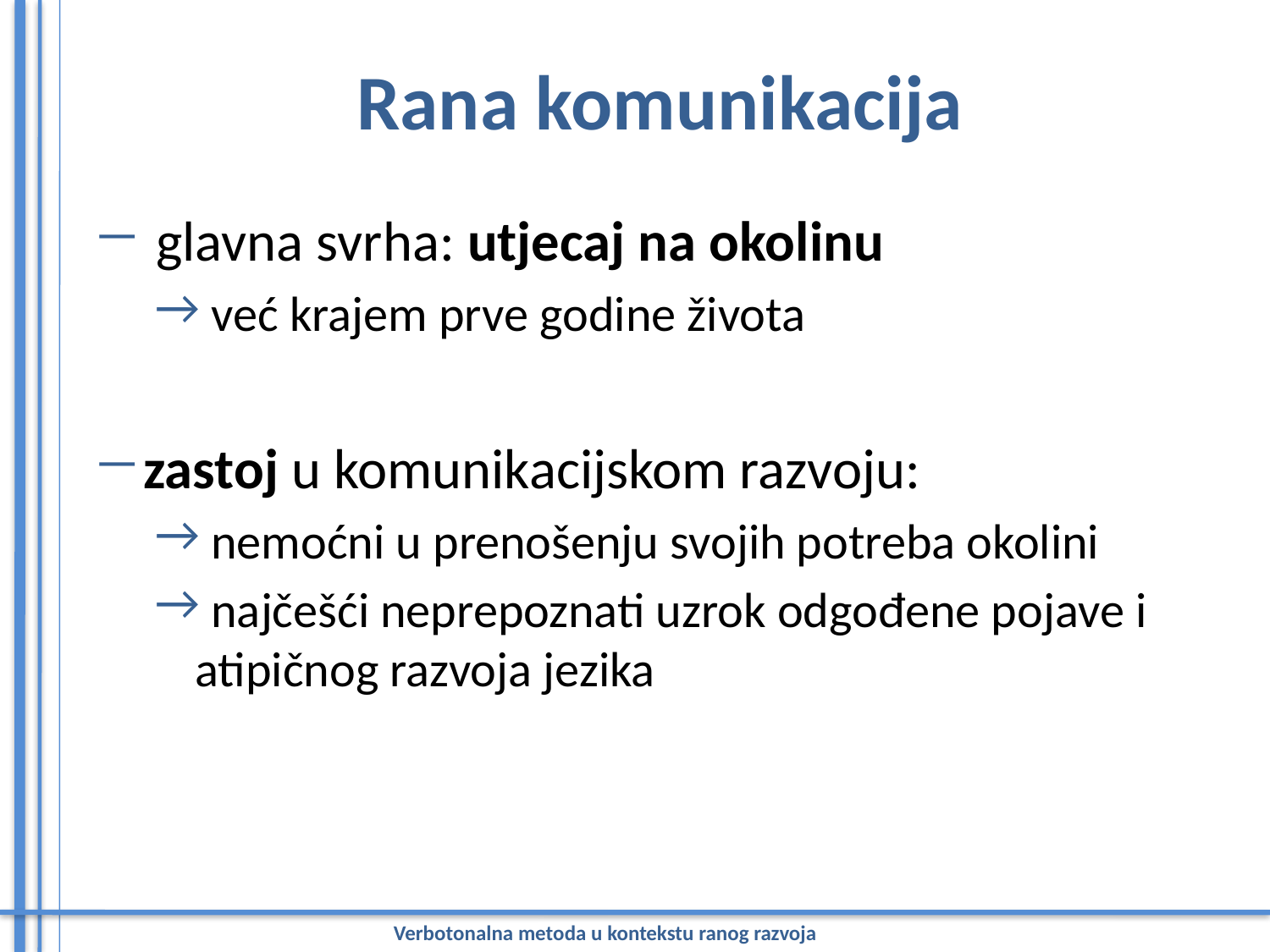

# Rana komunikacija
 glavna svrha: utjecaj na okolinu
 već krajem prve godine života

zastoj u komunikacijskom razvoju:
 nemoćni u prenošenju svojih potreba okolini
 najčešći neprepoznati uzrok odgođene pojave i atipičnog razvoja jezika
Verbotonalna metoda u kontekstu ranog razvoja
15